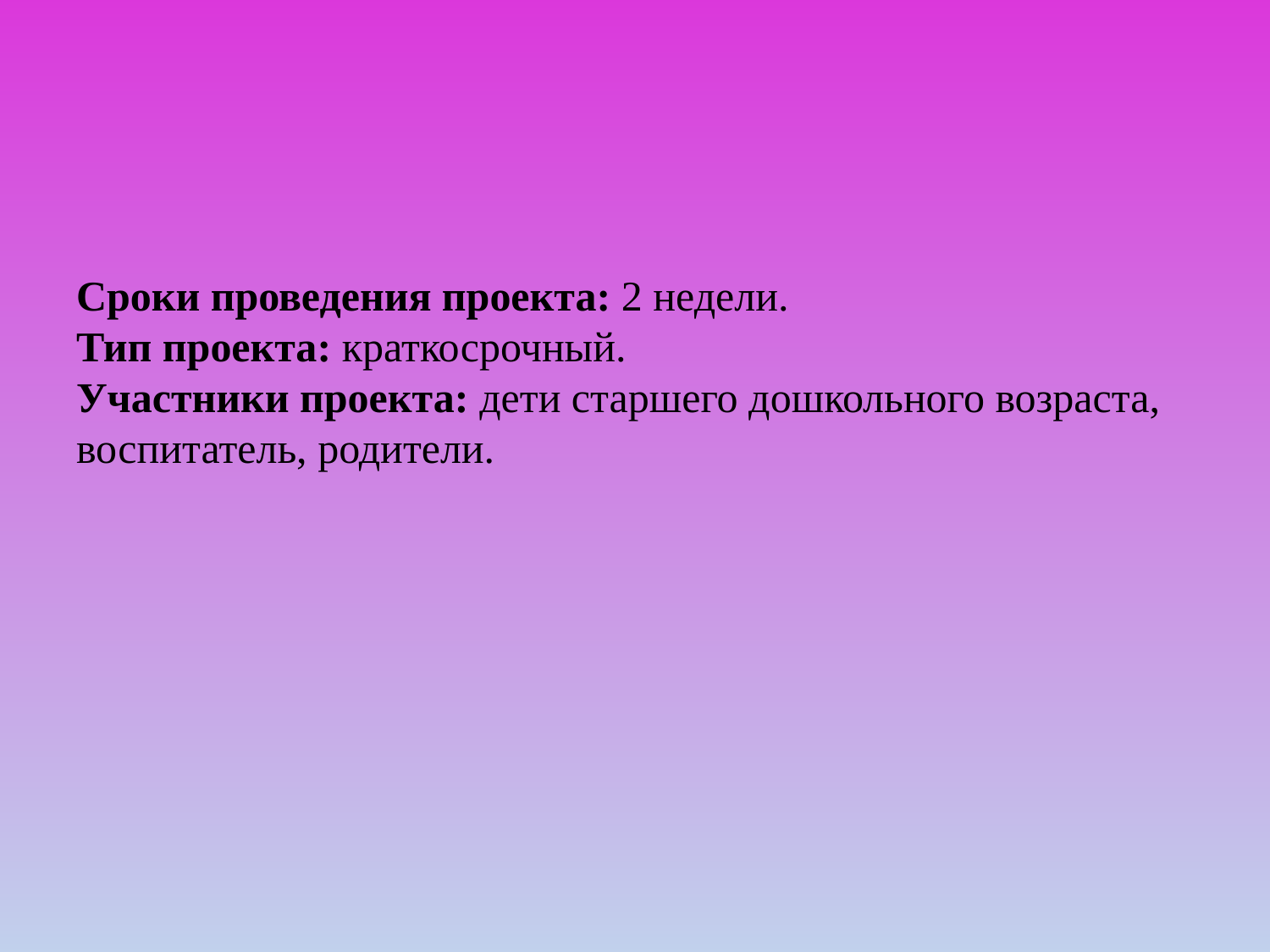

# Сроки проведения проекта: 2 недели. Тип проекта: краткосрочный. Участники проекта: дети старшего дошкольного возраста, воспитатель, родители.